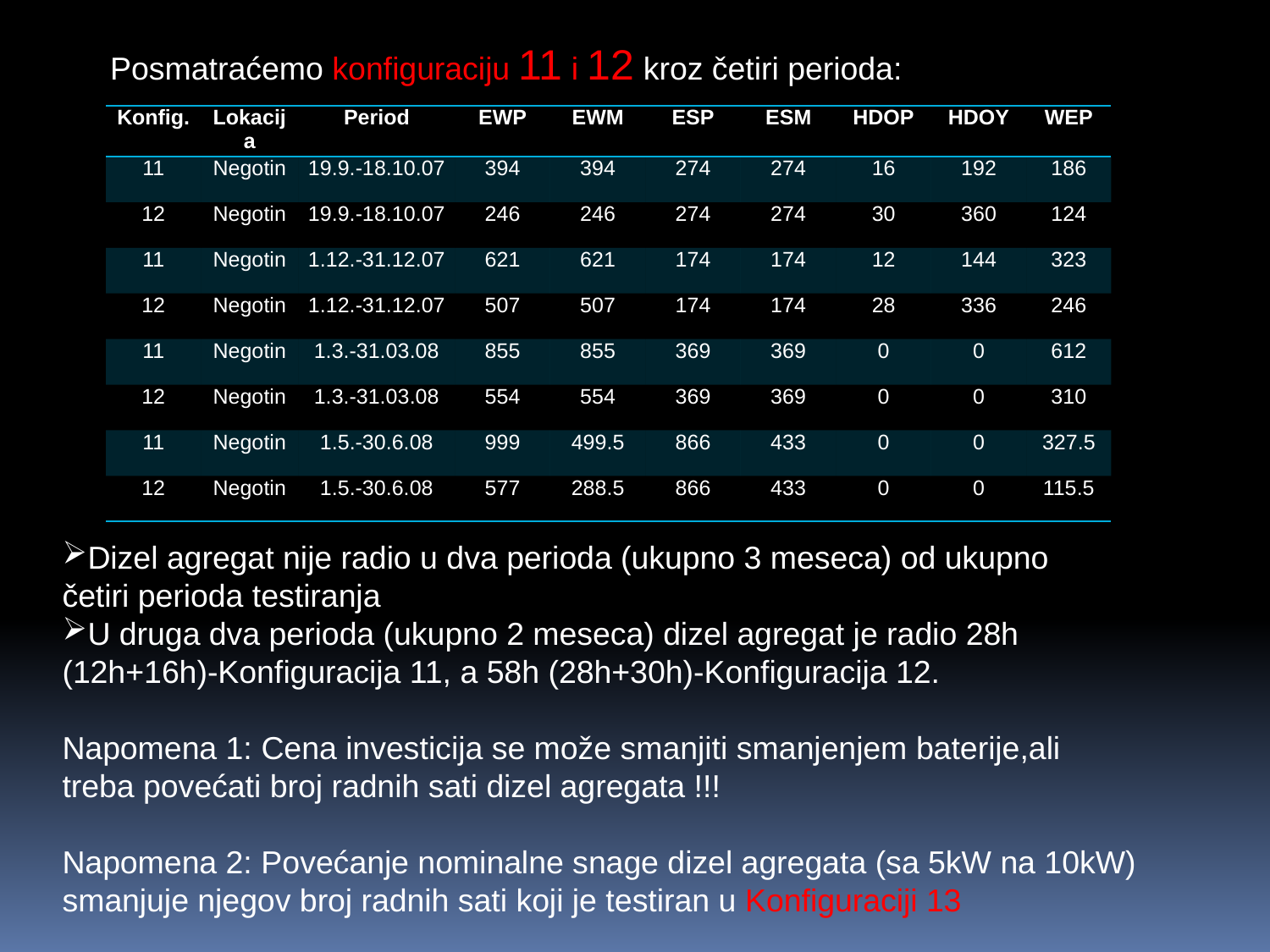

Posmatraćemo konfiguraciju 11 i 12 kroz četiri perioda:

| Konfig. | Lokacija | Period | EWP | EWM | ESP | ESM | HDOP | HDOY | WEP |
| --- | --- | --- | --- | --- | --- | --- | --- | --- | --- |
| 11 | Negotin | 19.9.-18.10.07 | 394 | 394 | 274 | 274 | 16 | 192 | 186 |
| 12 | Negotin | 19.9.-18.10.07 | 246 | 246 | 274 | 274 | 30 | 360 | 124 |
| 11 | Negotin | 1.12.-31.12.07 | 621 | 621 | 174 | 174 | 12 | 144 | 323 |
| 12 | Negotin | 1.12.-31.12.07 | 507 | 507 | 174 | 174 | 28 | 336 | 246 |
| 11 | Negotin | 1.3.-31.03.08 | 855 | 855 | 369 | 369 | 0 | 0 | 612 |
| 12 | Negotin | 1.3.-31.03.08 | 554 | 554 | 369 | 369 | 0 | 0 | 310 |
| 11 | Negotin | 1.5.-30.6.08 | 999 | 499.5 | 866 | 433 | 0 | 0 | 327.5 |
| 12 | Negotin | 1.5.-30.6.08 | 577 | 288.5 | 866 | 433 | 0 | 0 | 115.5 |

Dizel agregat nije radio u dva perioda (ukupno 3 meseca) od ukupno
četiri perioda testiranja
U druga dva perioda (ukupno 2 meseca) dizel agregat je radio 28h
(12h+16h)-Konfiguracija 11, a 58h (28h+30h)-Konfiguracija 12.

Napomena 1: Cena investicija se može smanjiti smanjenjem baterije,ali
treba povećati broj radnih sati dizel agregata !!!

Napomena 2: Povećanje nominalne snage dizel agregata (sa 5kW na 10kW)
smanjuje njegov broj radnih sati koji je testiran u Konfiguraciji 13